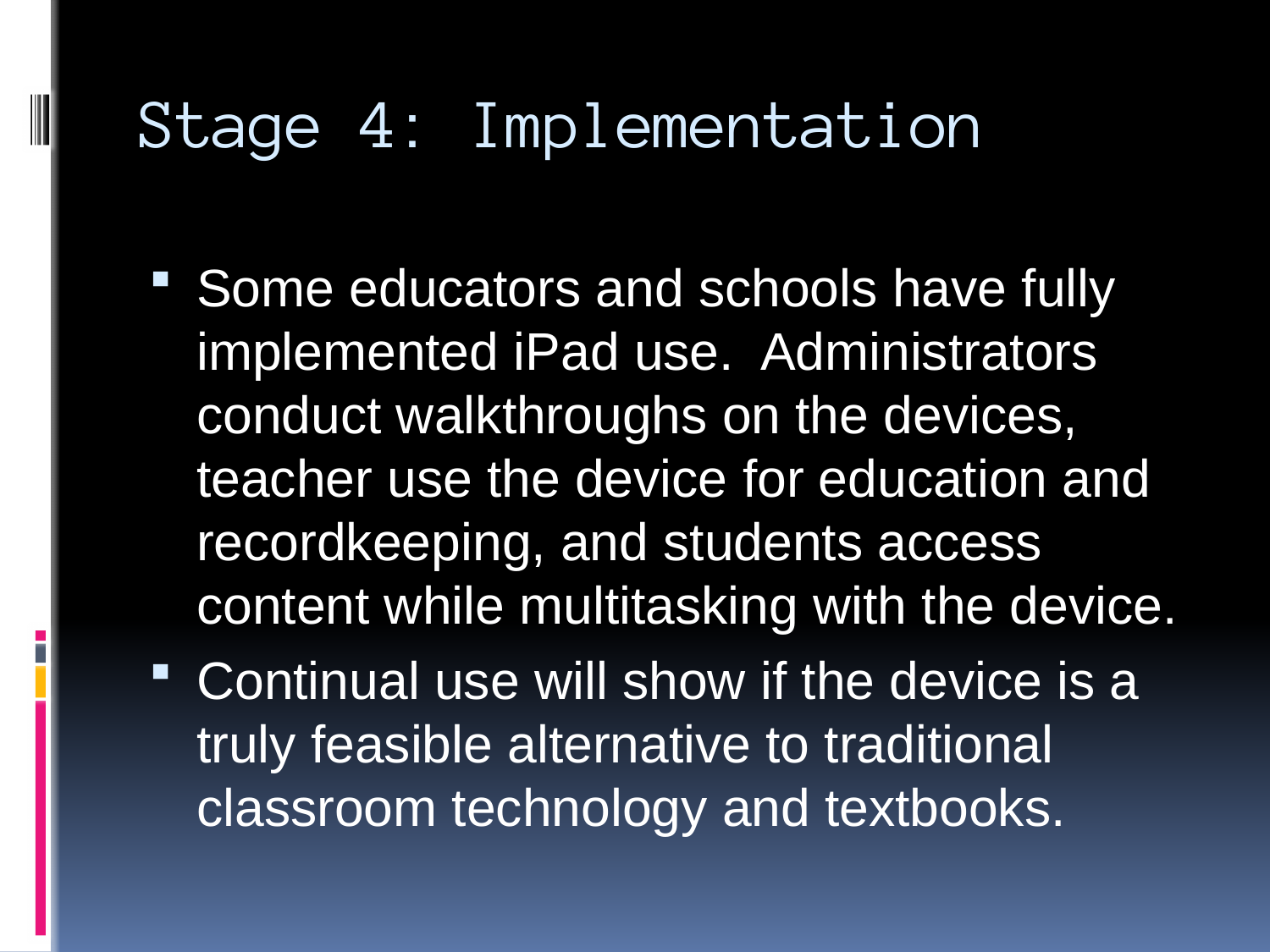

# Stage 4: Implementation
Some educators and schools have fully implemented iPad use.  Administrators conduct walkthroughs on the devices, teacher use the device for education and recordkeeping, and students access content while multitasking with the device.
Continual use will show if the device is a truly feasible alternative to traditional classroom technology and textbooks.